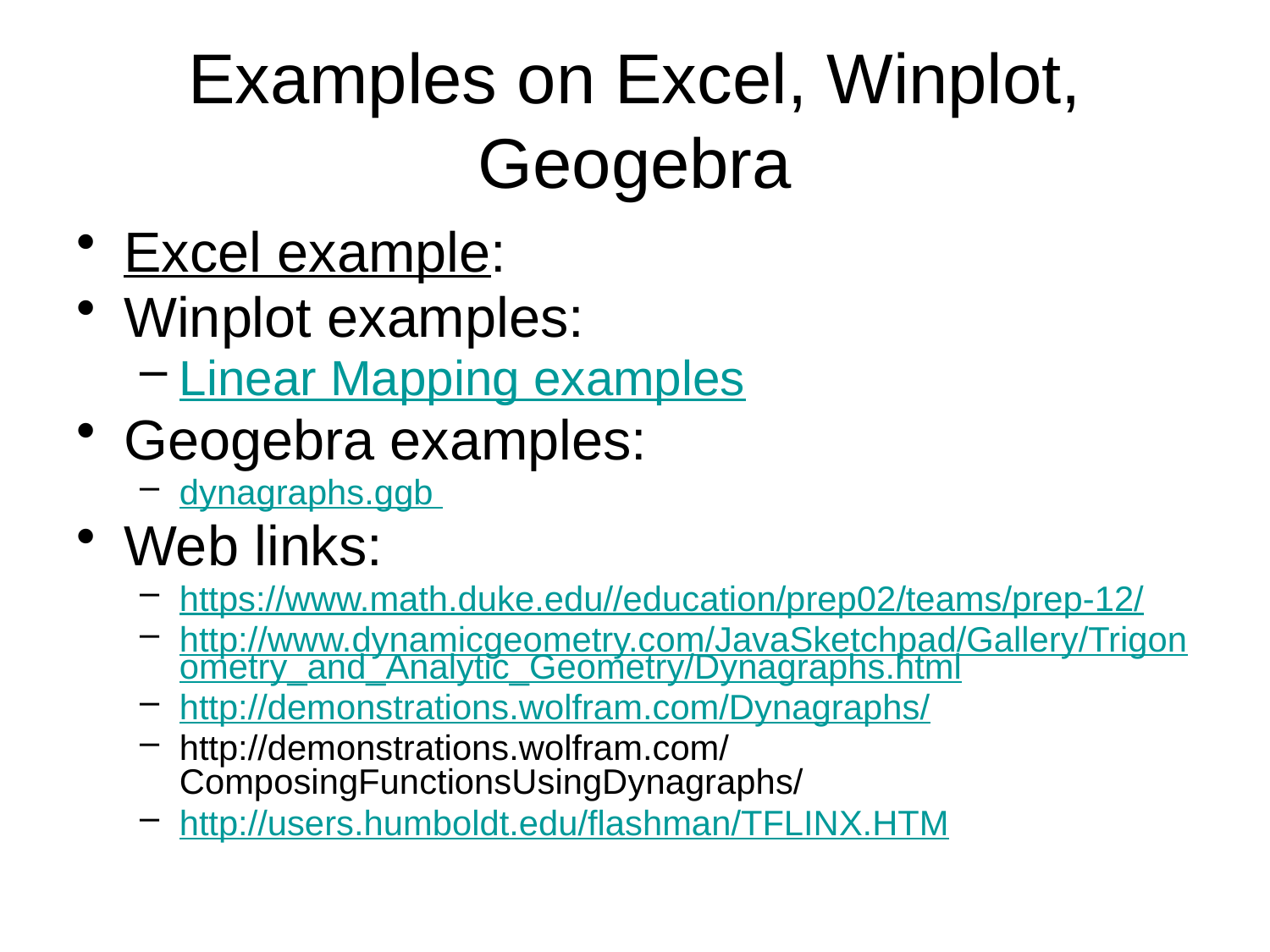

Examples on Excel, Winplot, Geogebra
Excel example:
Winplot examples:
Linear Mapping examples
Geogebra examples:
dynagraphs.ggb
Web links:
https://www.math.duke.edu//education/prep02/teams/prep-12/
http://www.dynamicgeometry.com/JavaSketchpad/Gallery/Trigonometry_and_Analytic_Geometry/Dynagraphs.html
http://demonstrations.wolfram.com/Dynagraphs/
http://demonstrations.wolfram.com/ComposingFunctionsUsingDynagraphs/
http://users.humboldt.edu/flashman/TFLINX.HTM